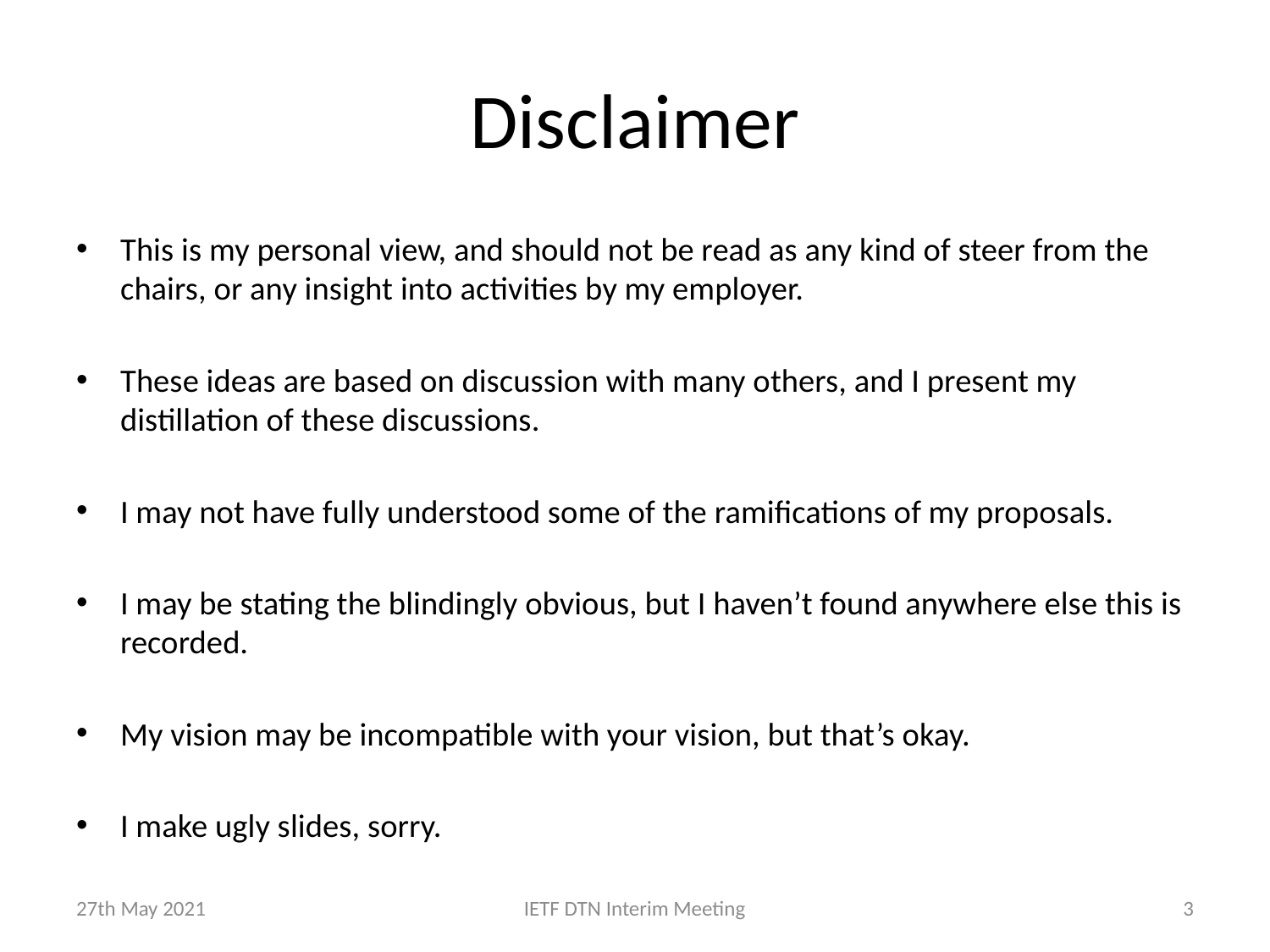

# Disclaimer
This is my personal view, and should not be read as any kind of steer from the chairs, or any insight into activities by my employer.

These ideas are based on discussion with many others, and I present my distillation of these discussions.

I may not have fully understood some of the ramifications of my proposals.

I may be stating the blindingly obvious, but I haven’t found anywhere else this is recorded.

My vision may be incompatible with your vision, but that’s okay.

I make ugly slides, sorry.
27th May 2021
IETF DTN Interim Meeting
3